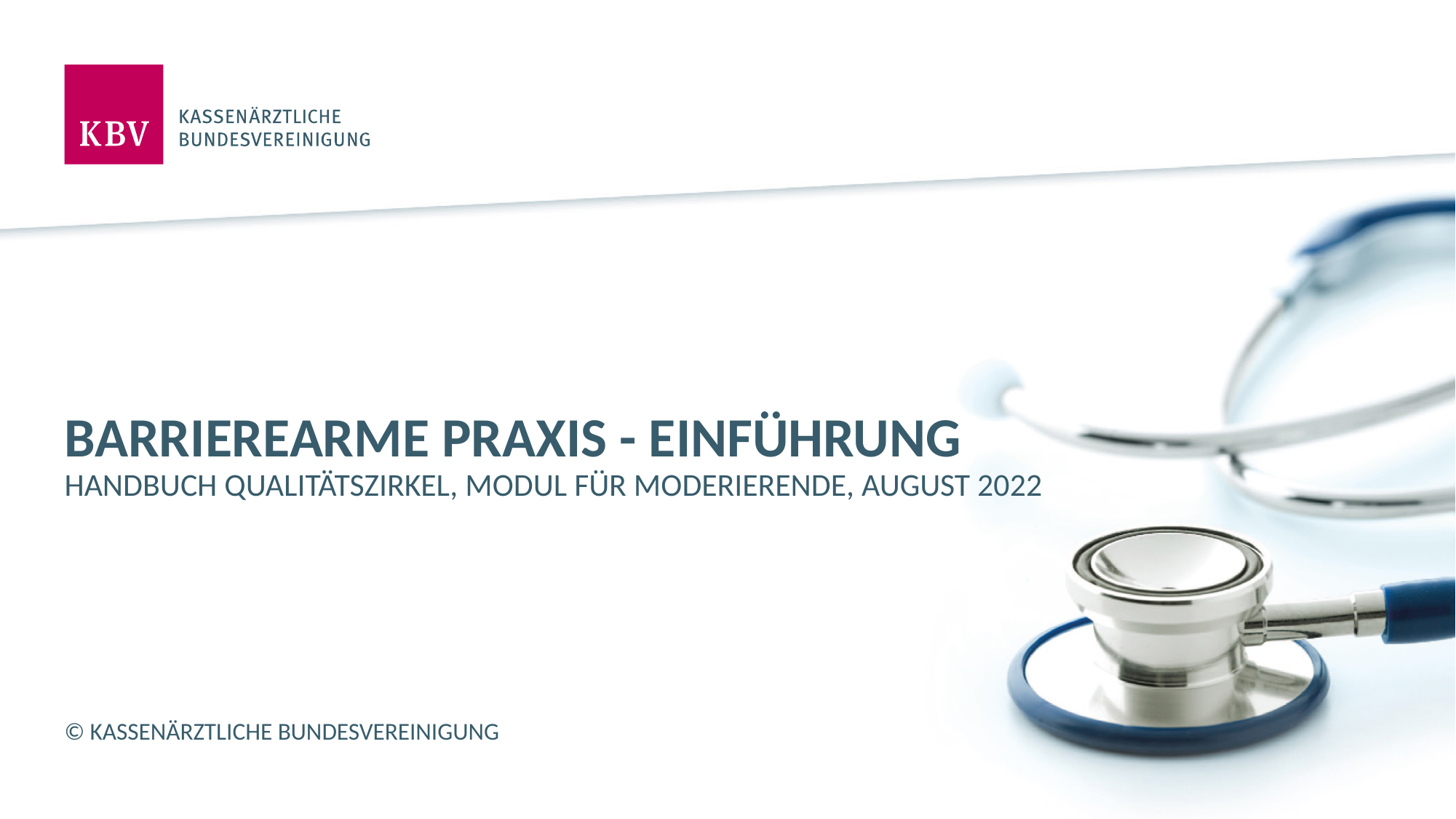

# Barrierearme Praxis - Einführung
Handbuch Qualitätszirkel, Modul für Moderierende, August 2022
© Kassenärztliche Bundesvereinigung